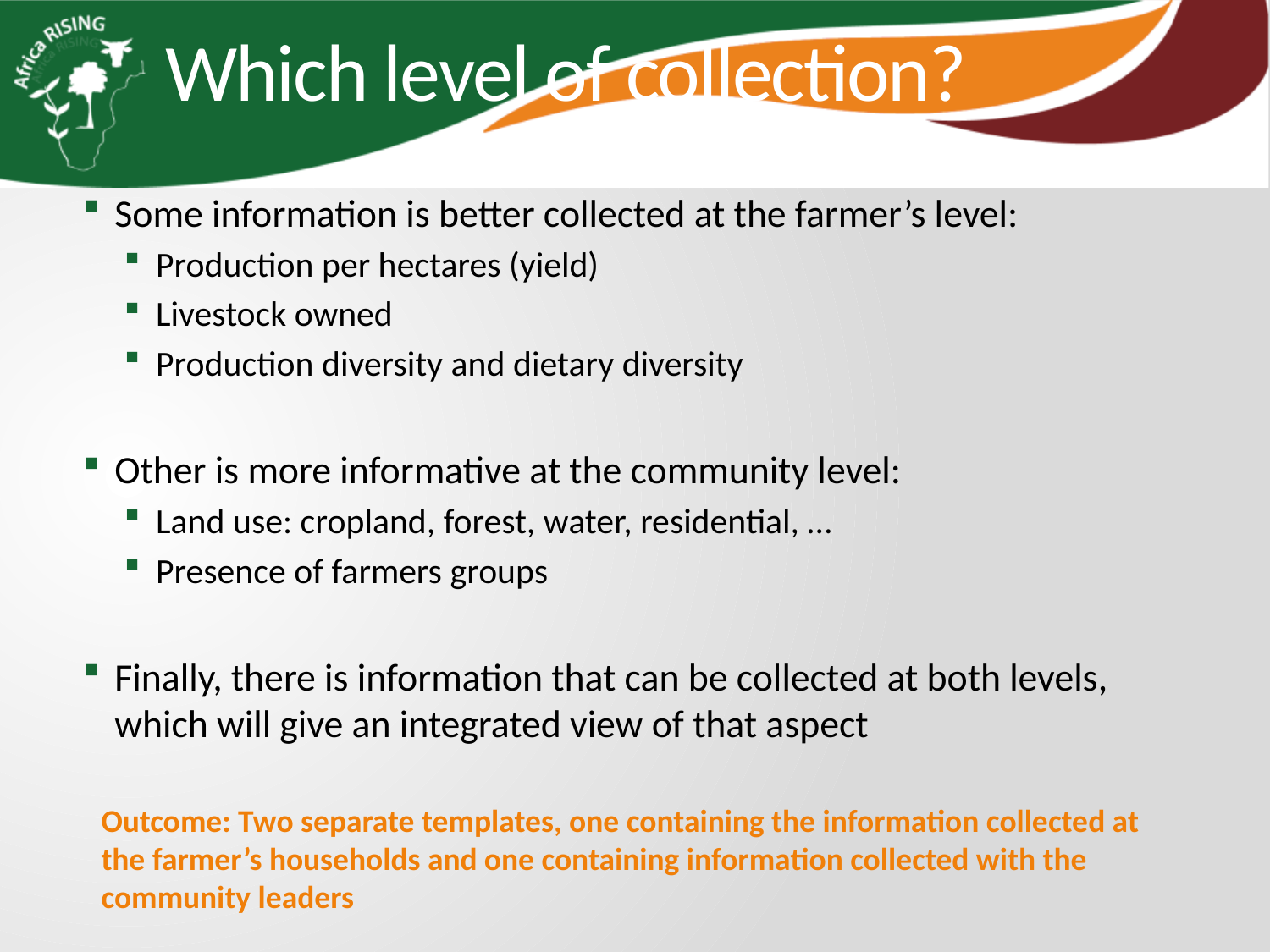

# Which level of collection?
Some information is better collected at the farmer’s level:
Production per hectares (yield)
Livestock owned
Production diversity and dietary diversity

Other is more informative at the community level:
Land use: cropland, forest, water, residential, …
Presence of farmers groups

Finally, there is information that can be collected at both levels, which will give an integrated view of that aspect

Outcome: Two separate templates, one containing the information collected at the farmer’s households and one containing information collected with the community leaders